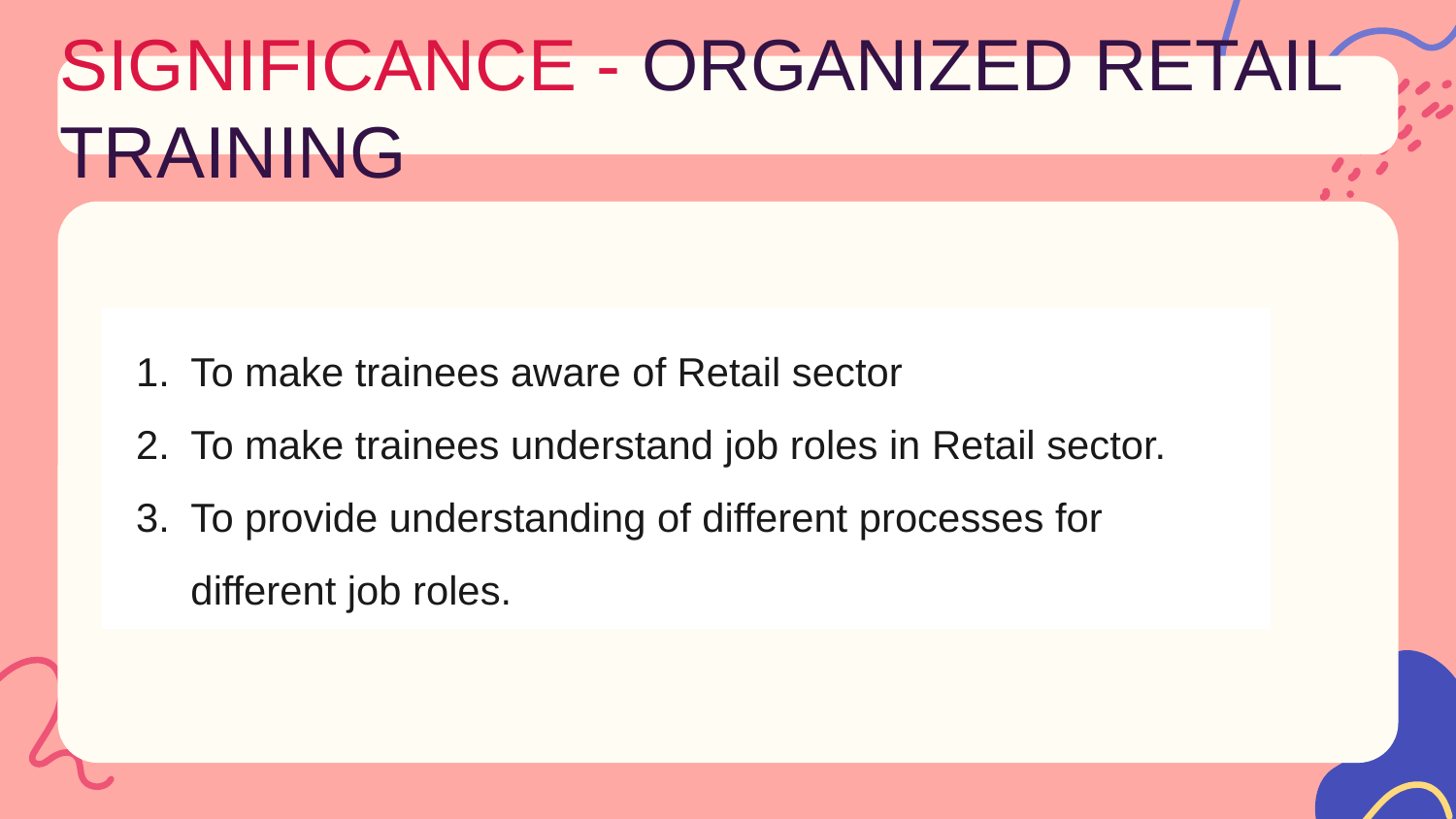

# SIGNIFICANCE - ORGANIZED RETAIL TRAINING
To make trainees aware of Retail sector
To make trainees understand job roles in Retail sector.
To provide understanding of different processes for different job roles.